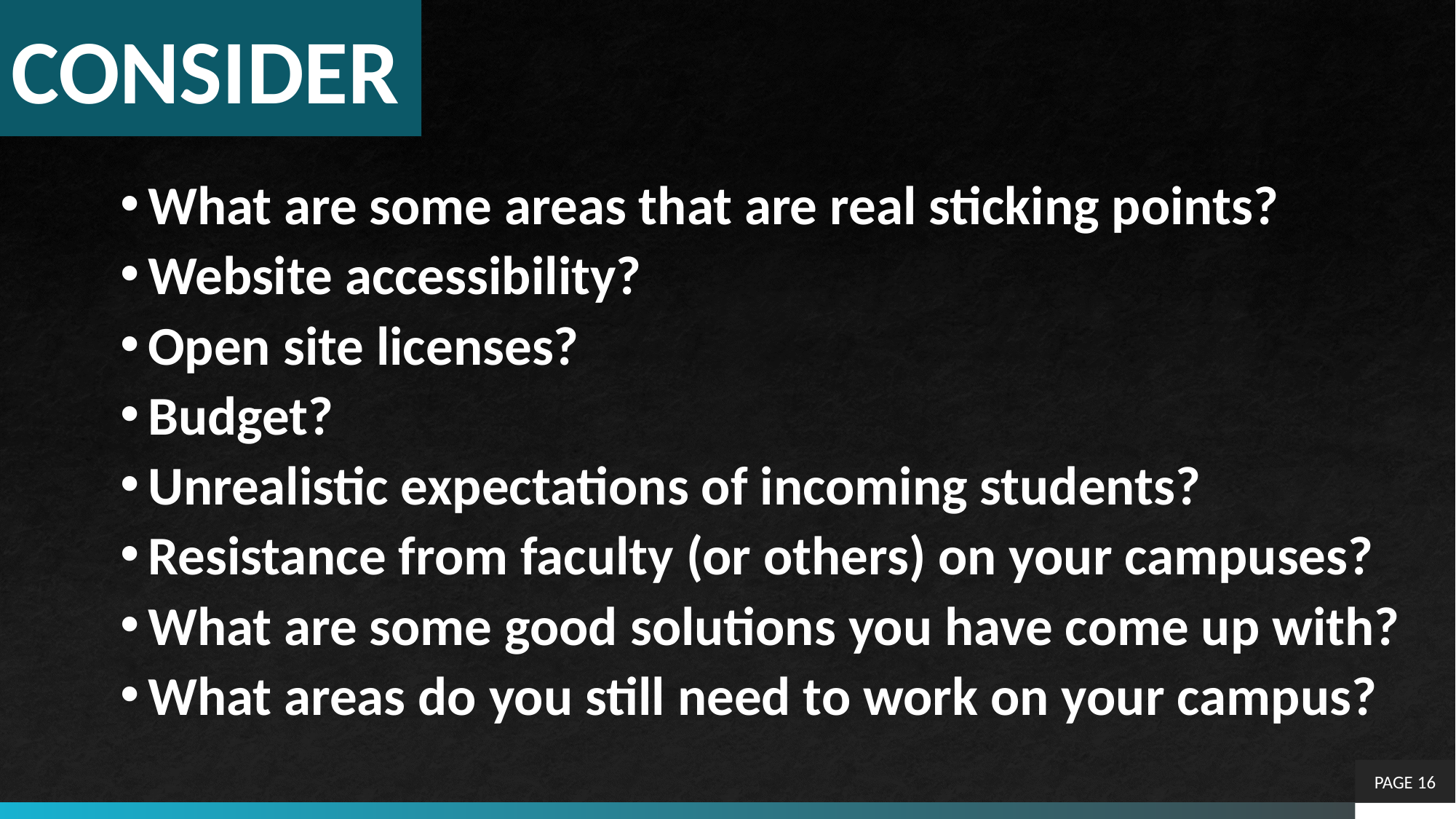

# CONSIDER
What are some areas that are real sticking points?
Website accessibility?
Open site licenses?
Budget?
Unrealistic expectations of incoming students?
Resistance from faculty (or others) on your campuses?
What are some good solutions you have come up with?
What areas do you still need to work on your campus?
PAGE 16